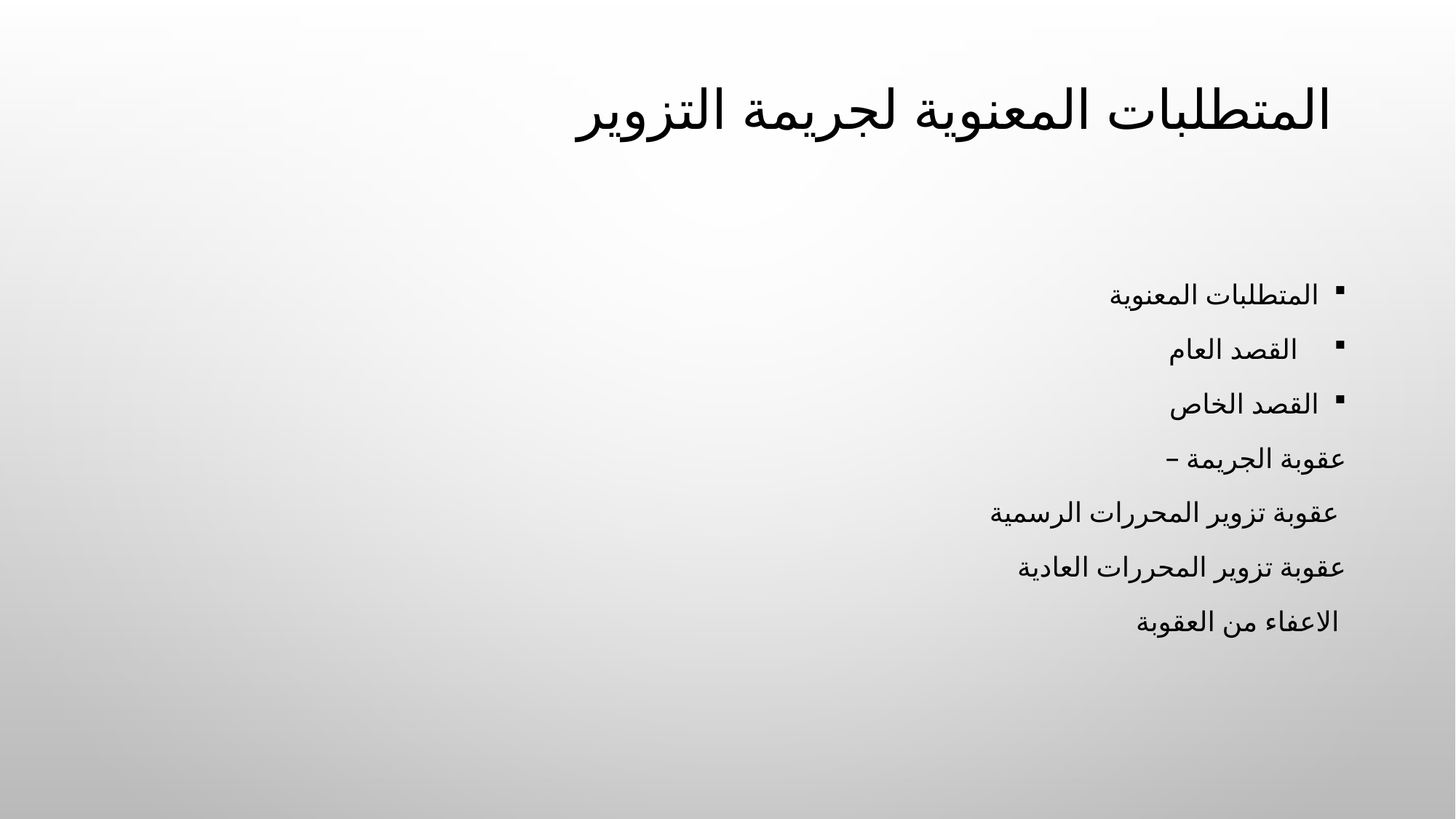

# المتطلبات المعنوية لجريمة التزوير
المتطلبات المعنوية
   القصد العام
القصد الخاص
عقوبة الجريمة –
 عقوبة تزوير المحررات الرسمية
عقوبة تزوير المحررات العادية
 الاعفاء من العقوبة